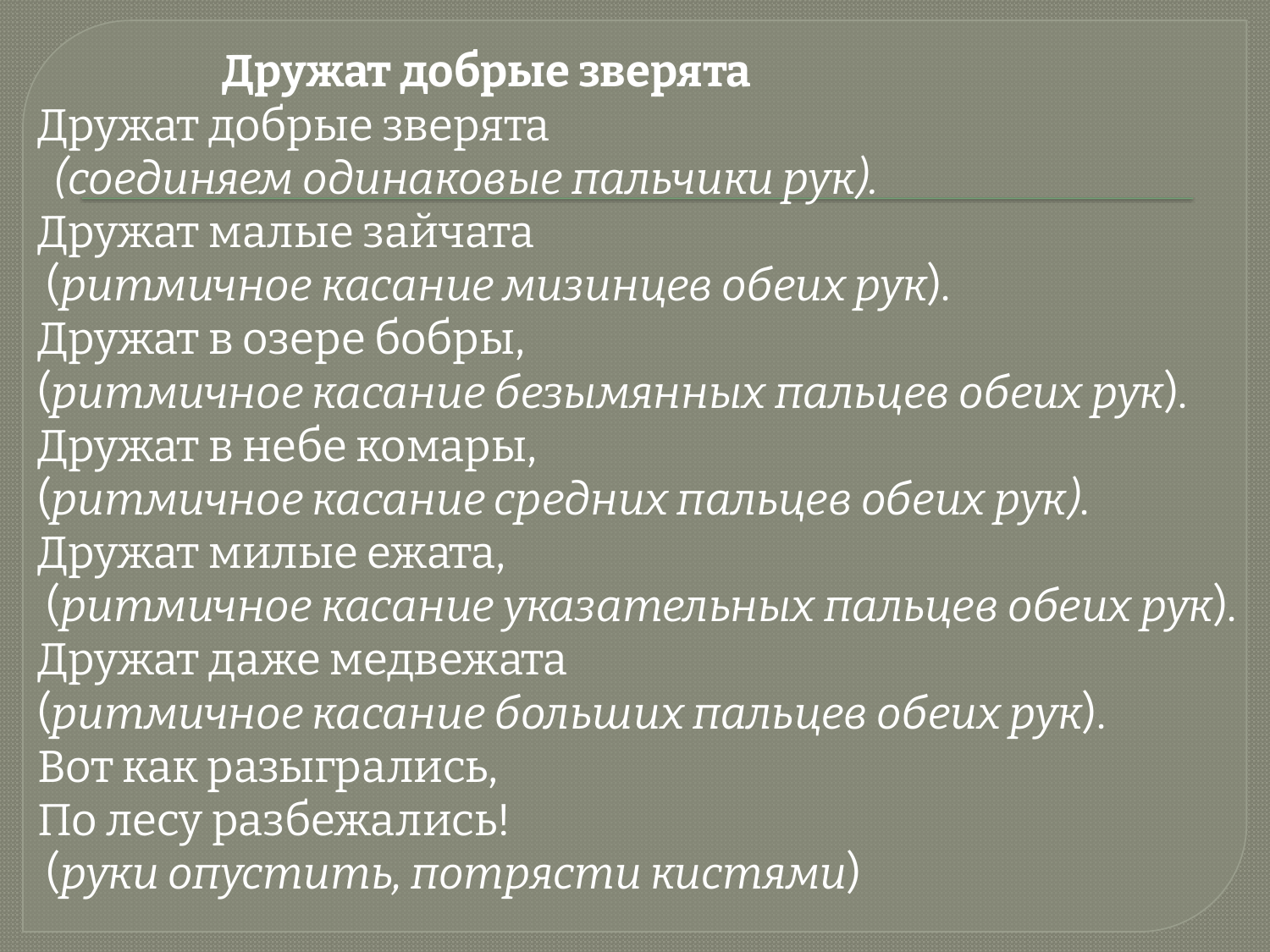

Дружат добрые зверята
Дружат добрые зверята
  (соединяем одинаковые пальчики рук).
Дружат малые зайчата
 (ритмичное касание мизинцев обеих рук).
Дружат в озере бобры,
(ритмичное касание безымянных пальцев обеих рук).
Дружат в небе комары,
(ритмичное касание средних пальцев обеих рук).
Дружат милые ежата,
 (ритмичное касание указательных пальцев обеих рук).
Дружат даже медвежата
(ритмичное касание больших пальцев обеих рук).
Вот как разыгрались,
По лесу разбежались!
 (руки опустить, потрясти кистями)